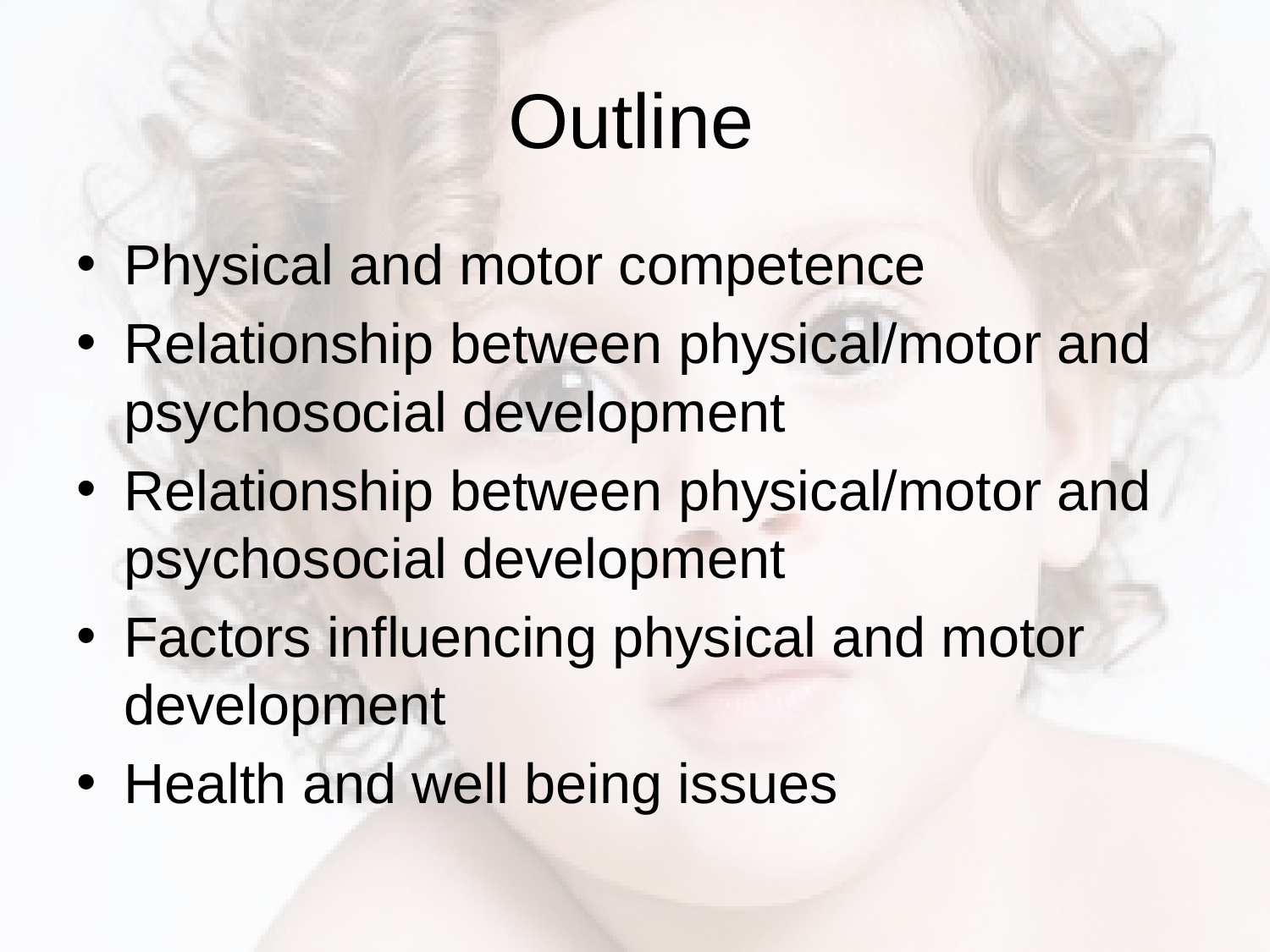

# Outline
Physical and motor competence
Relationship between physical/motor and psychosocial development
Relationship between physical/motor and psychosocial development
Factors influencing physical and motor development
Health and well being issues